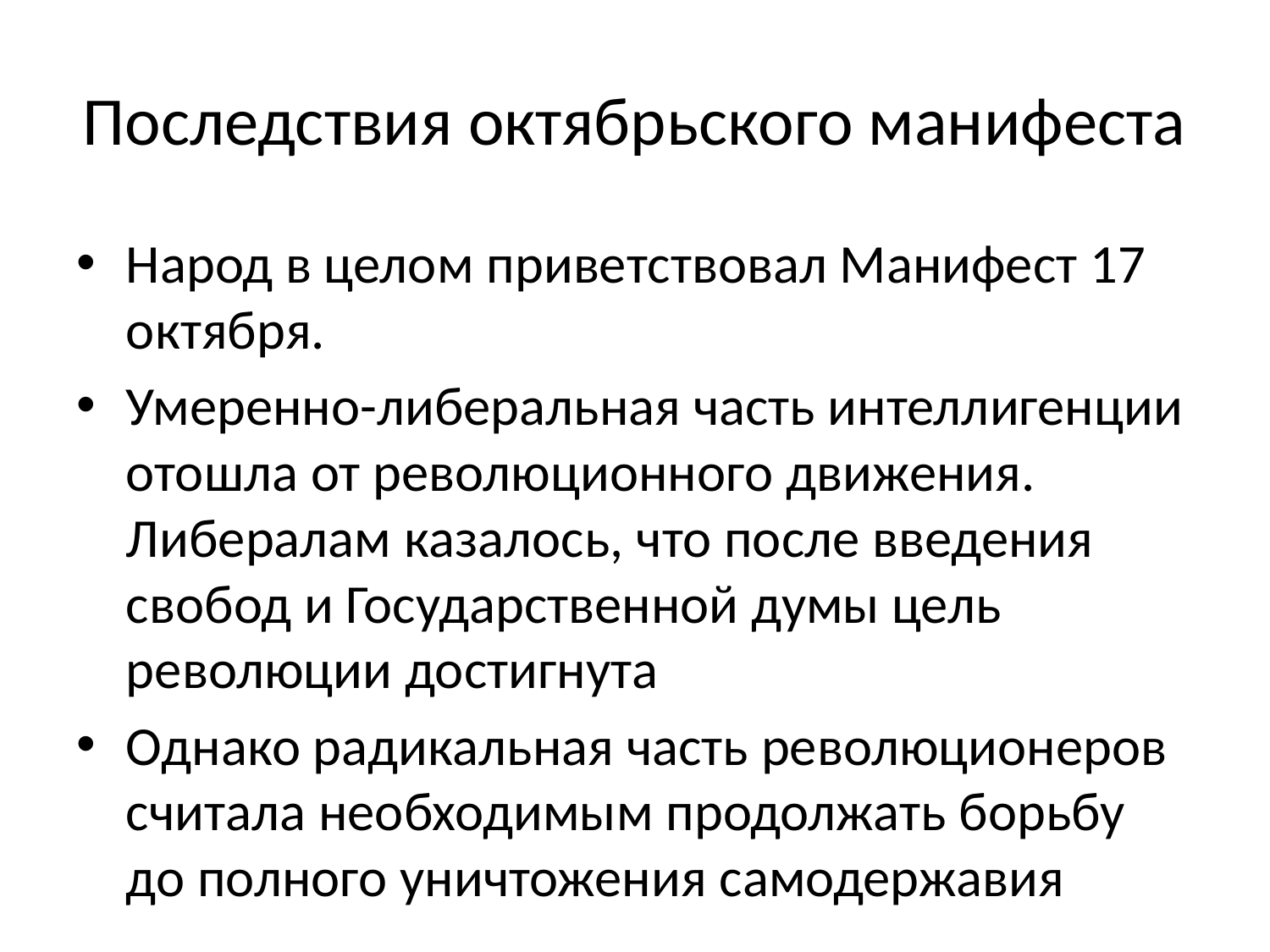

# Последствия октябрьского манифеста
Народ в целом приветствовал Манифест 17 октября.
Умеренно-либеральная часть интеллигенции отошла от революционного движения. Либералам казалось, что после введения свобод и Государственной думы цель революции достигнута
Однако радикальная часть революционеров считала необходимым продолжать борьбу до полного уничтожения самодержавия